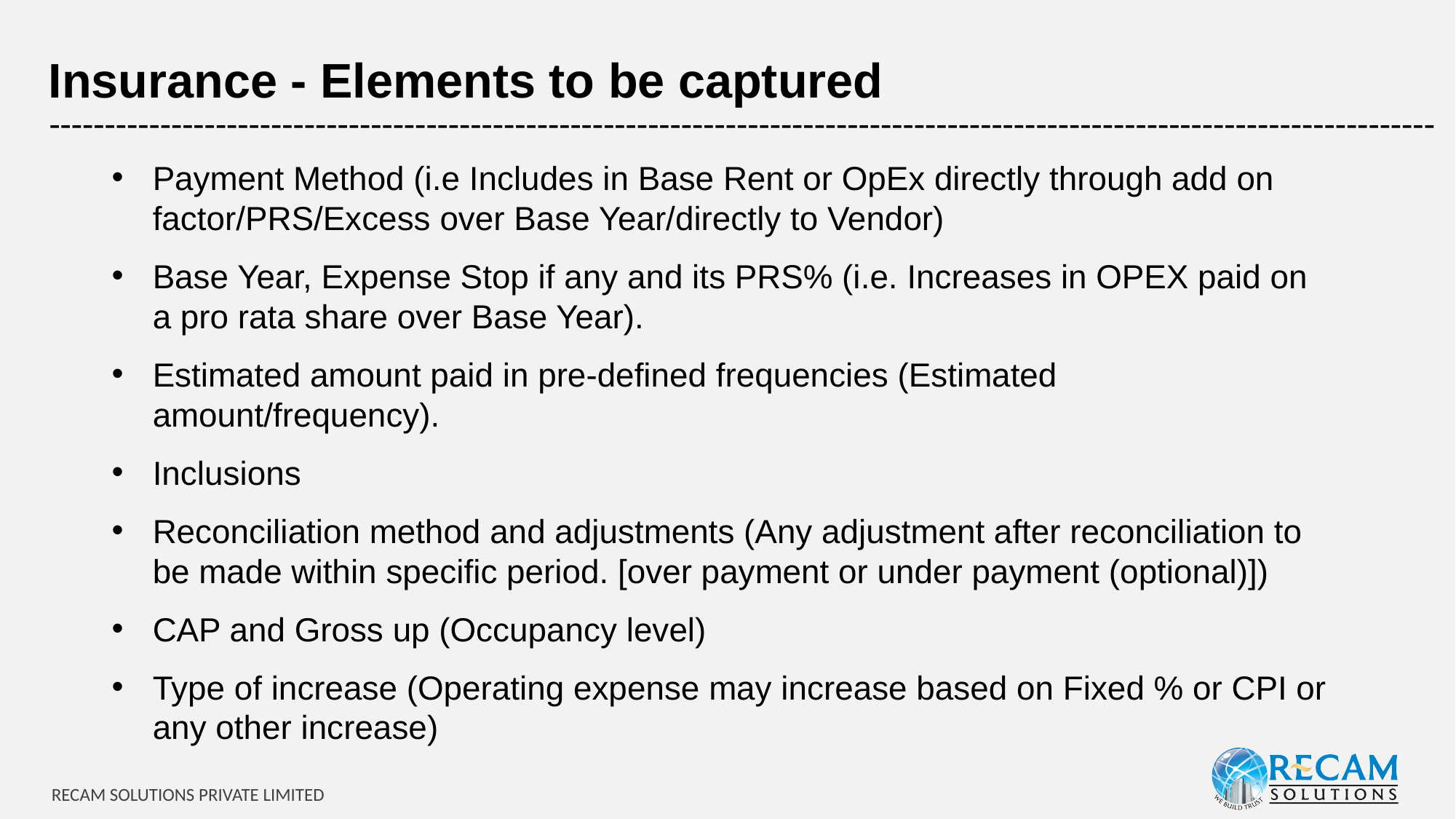

Insurance - Elements to be captured
-----------------------------------------------------------------------------------------------------------------------------
Payment Method (i.e Includes in Base Rent or OpEx directly through add on factor/PRS/Excess over Base Year/directly to Vendor)
Base Year, Expense Stop if any and its PRS% (i.e. Increases in OPEX paid on a pro rata share over Base Year).
Estimated amount paid in pre-defined frequencies (Estimated amount/frequency).
Inclusions
Reconciliation method and adjustments (Any adjustment after reconciliation to be made within specific period. [over payment or under payment (optional)])
CAP and Gross up (Occupancy level)
Type of increase (Operating expense may increase based on Fixed % or CPI or any other increase)
RECAM SOLUTIONS PRIVATE LIMITED